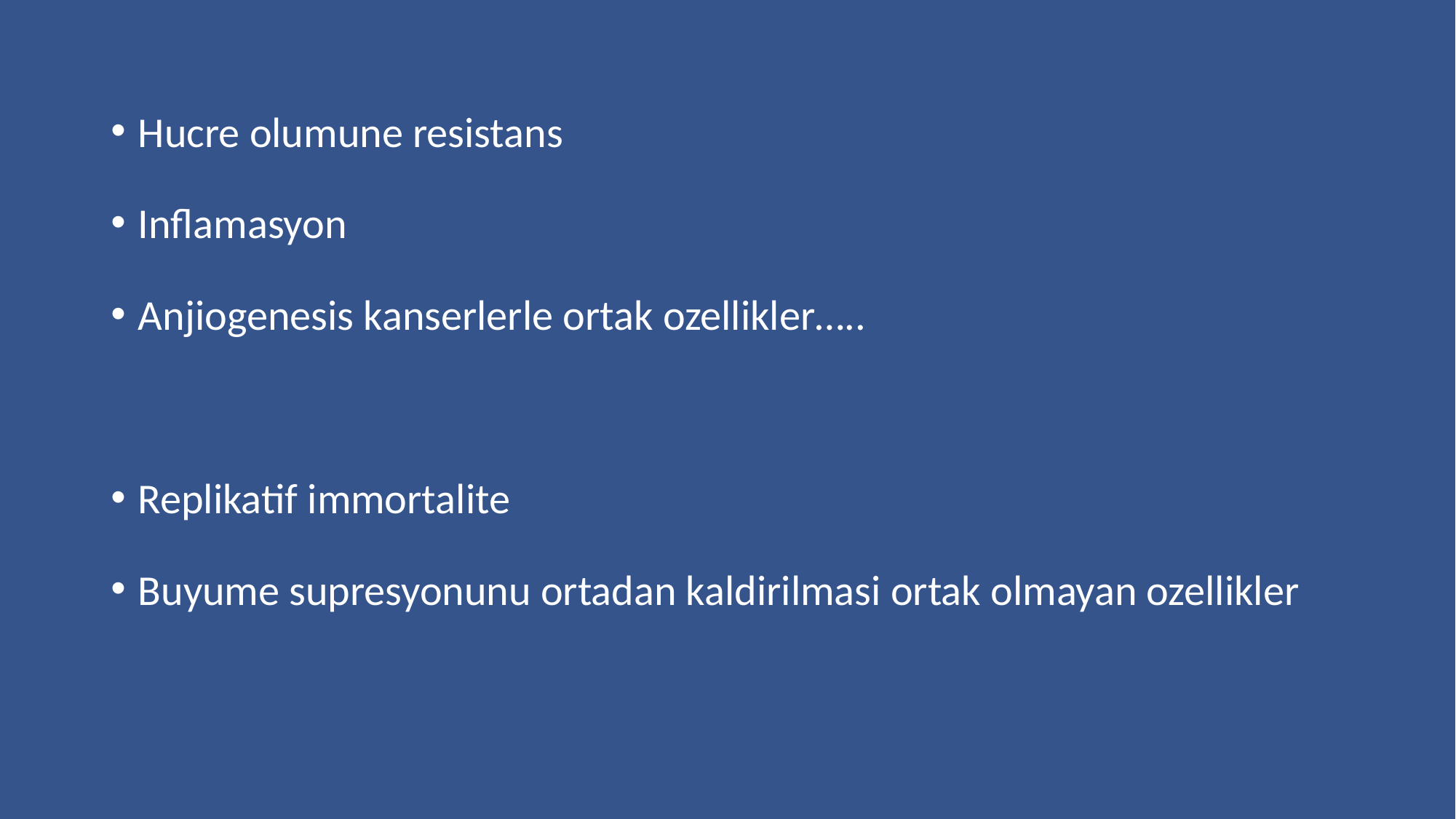

#
Hucre olumune resistans
Inflamasyon
Anjiogenesis kanserlerle ortak ozellikler…..

Replikatif immortalite
Buyume supresyonunu ortadan kaldirilmasi ortak olmayan ozellikler